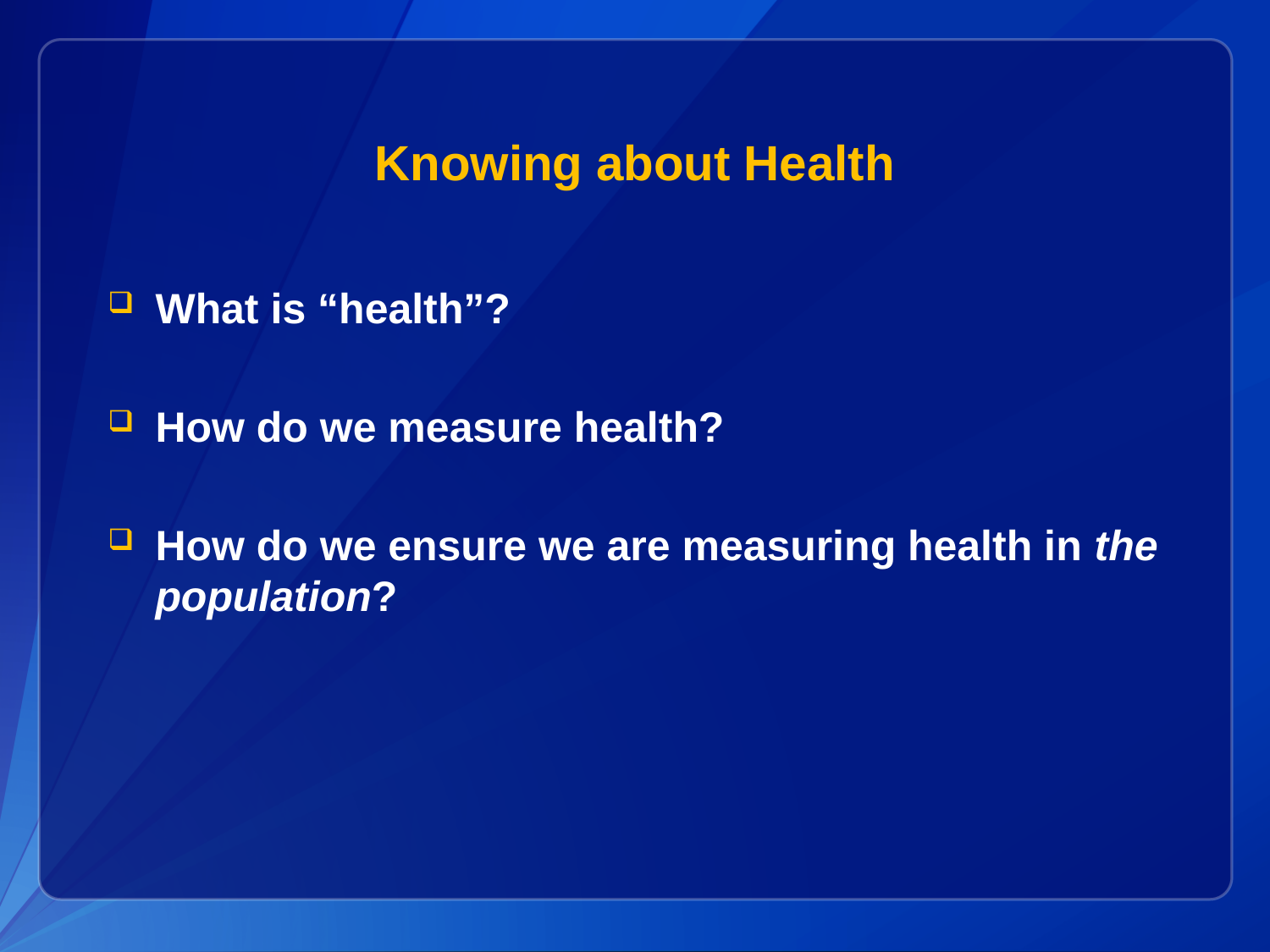

# Knowing about Health
What is “health”?

How do we measure health?

How do we ensure we are measuring health in the population?